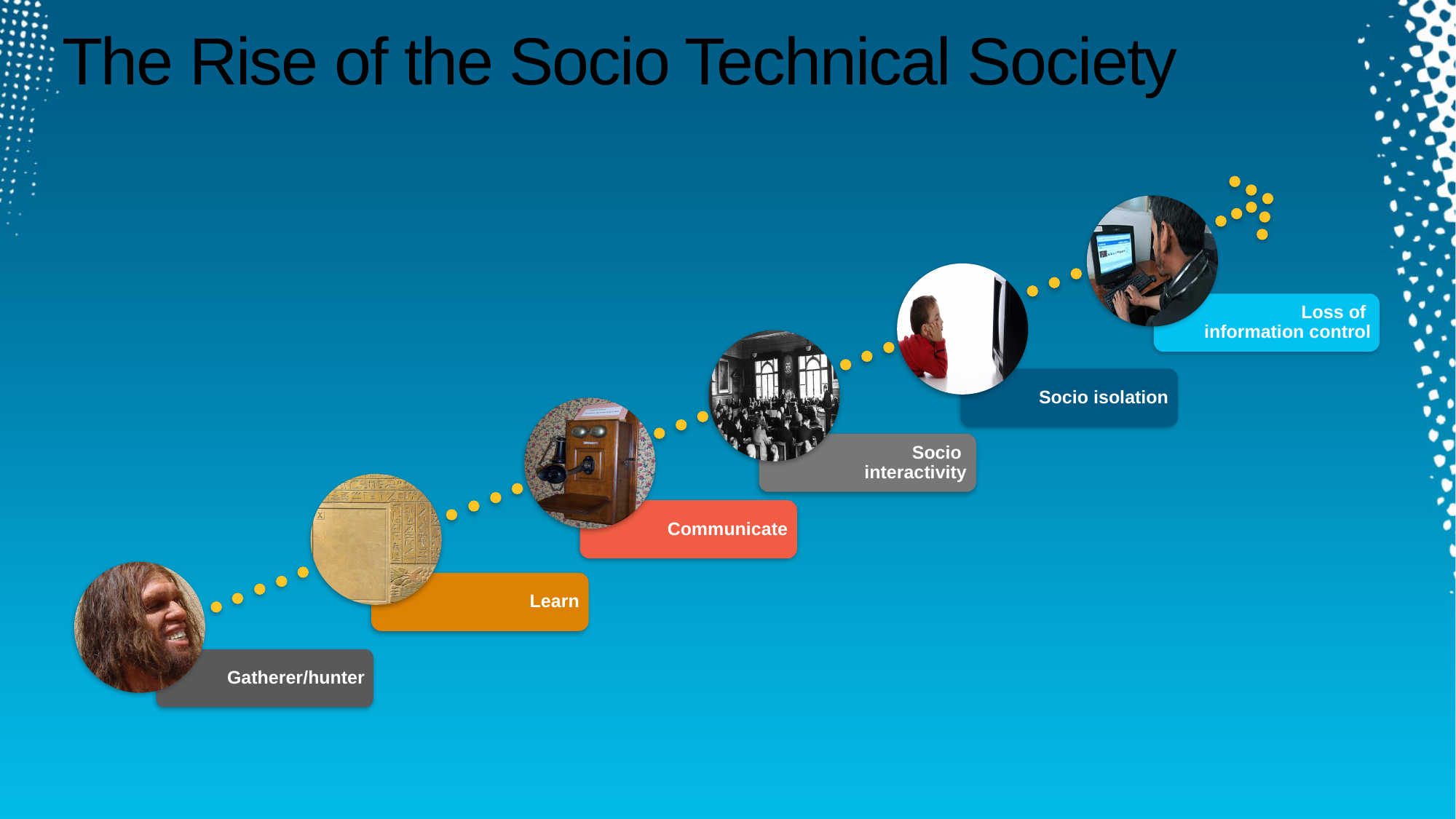

# The Rise of the Socio Technical Society

Loss of
information control

Socio isolation

Socio
interactivity

Communicate

Learn

Gatherer/hunter